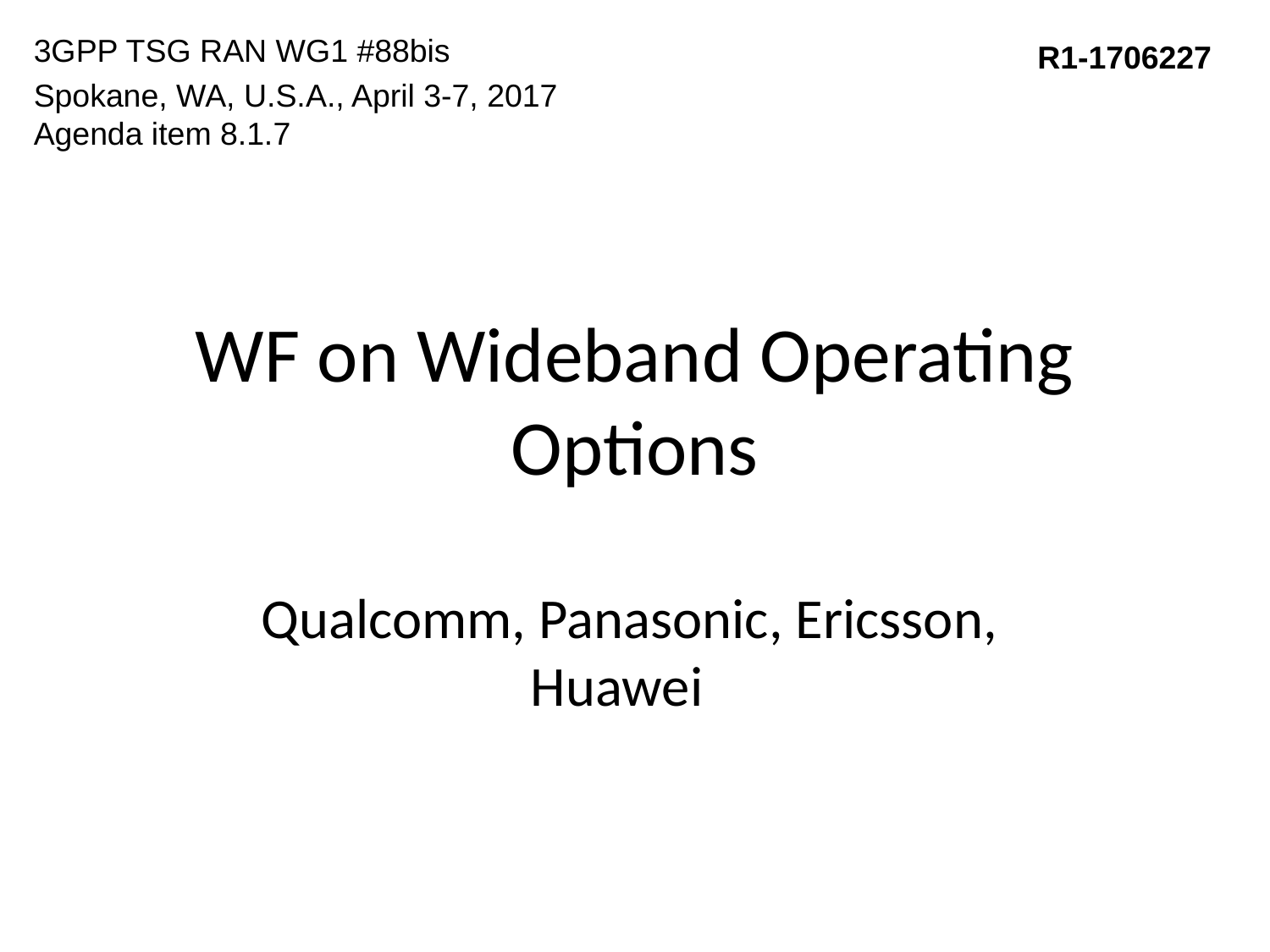

3GPP TSG RAN WG1 #88bis
Spokane, WA, U.S.A., April 3-7, 2017
Agenda item 8.1.7
R1-1706227
# WF on Wideband Operating Options
Qualcomm, Panasonic, Ericsson, Huawei